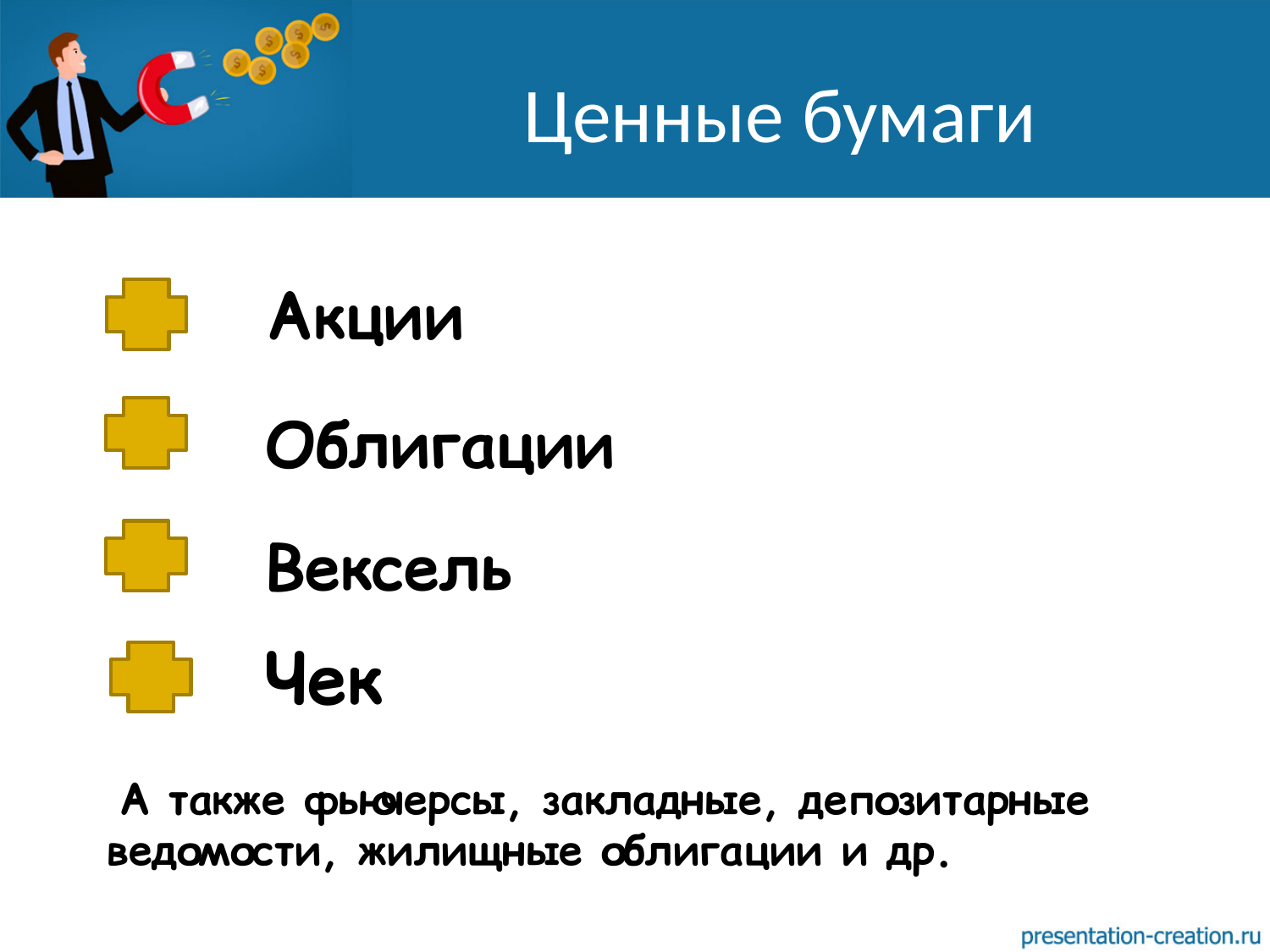

# Ценные бумаги
Акции

Облигации

Вексель
 Чек

 А также фьючерсы, закладные, депозитарные ведомости, жилищные облигации и др.